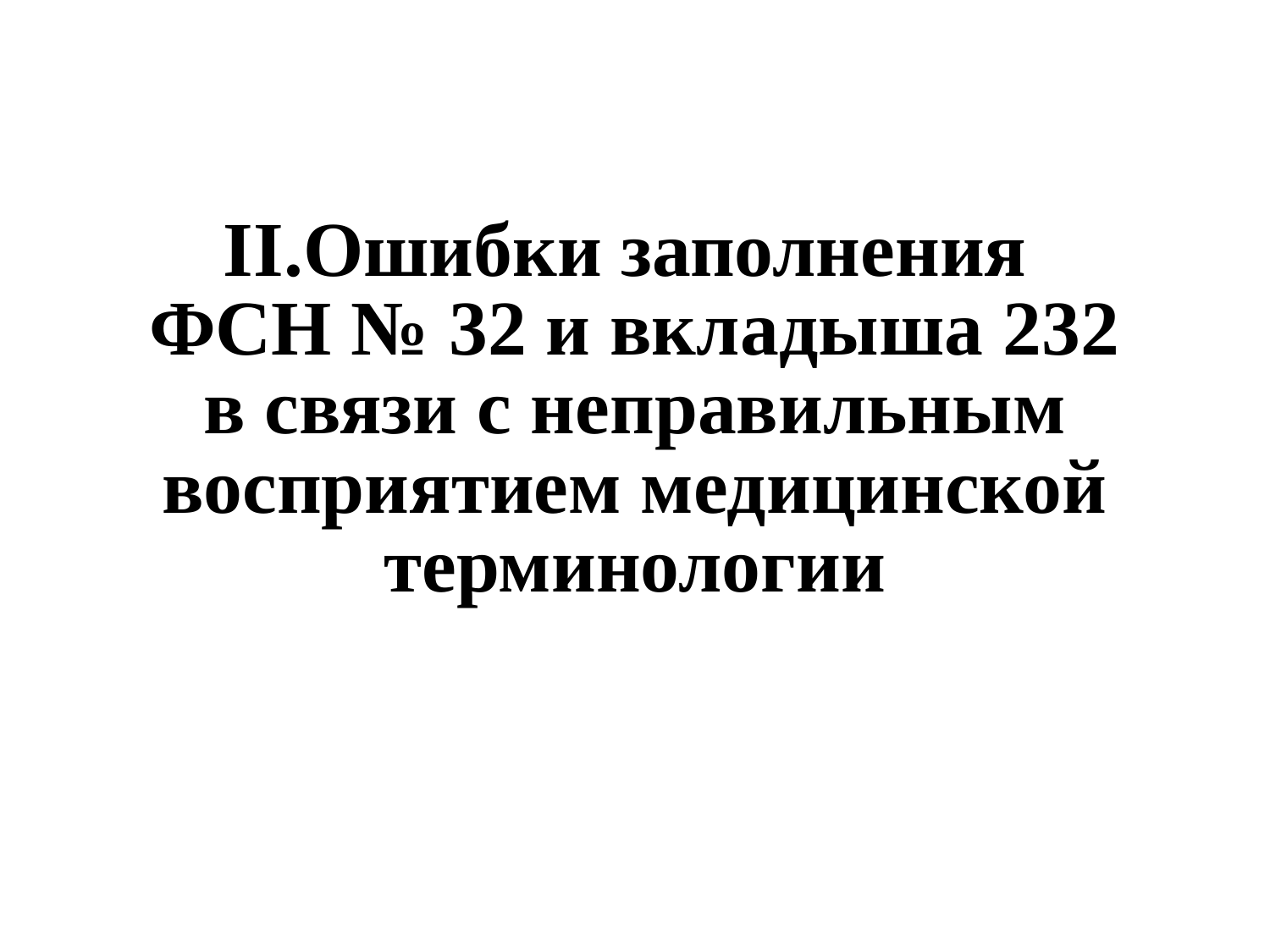

# II.Ошибки заполнения ФСН № 32 и вкладыша 232 в связи с неправильным восприятием медицинской терминологии